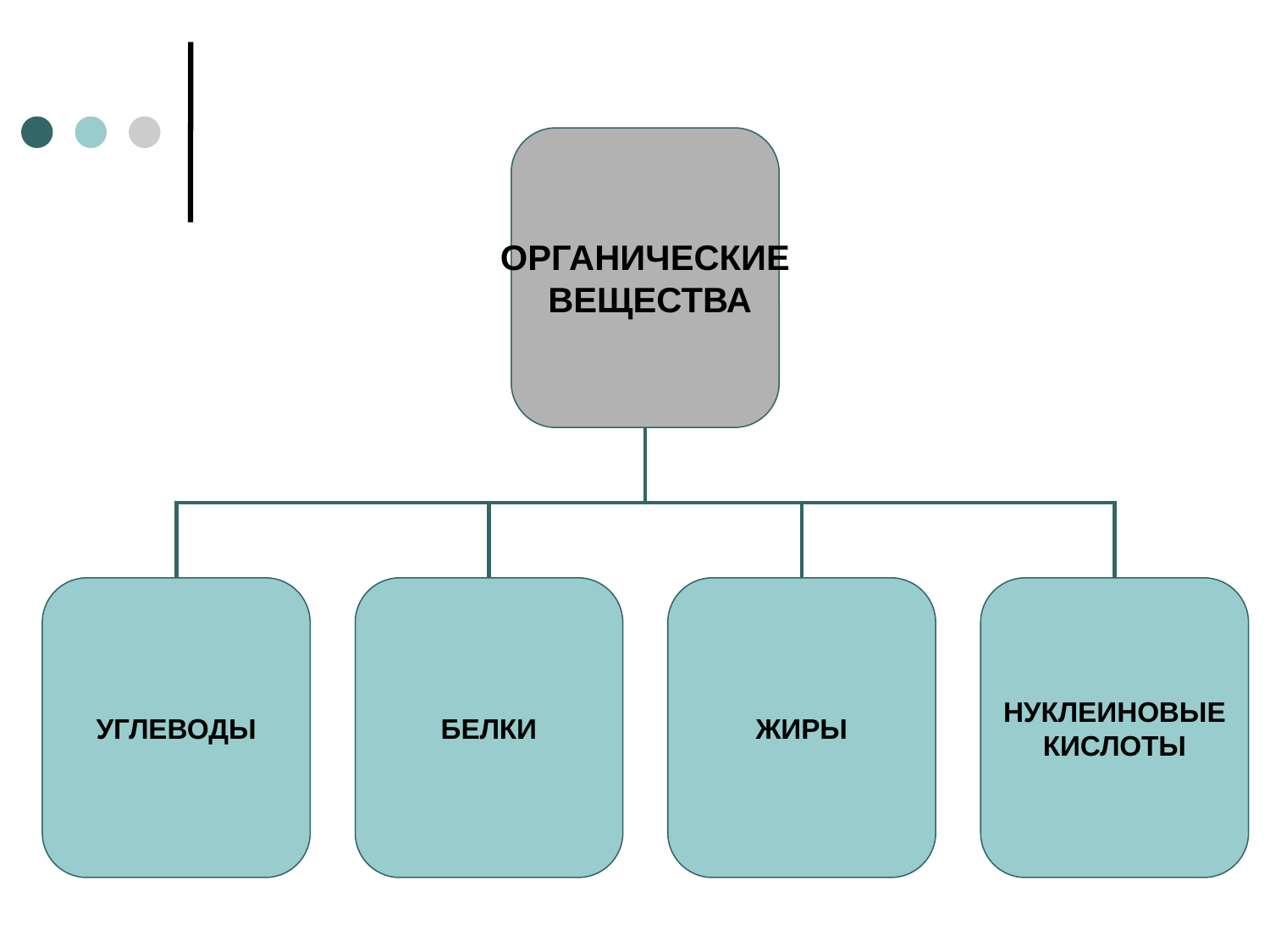

ОРГАНИЧЕСКИЕ
 ВЕЩЕСТВА
УГЛЕВОДЫ
БЕЛКИ
ЖИРЫ
НУКЛЕИНОВЫЕ
КИСЛОТЫ